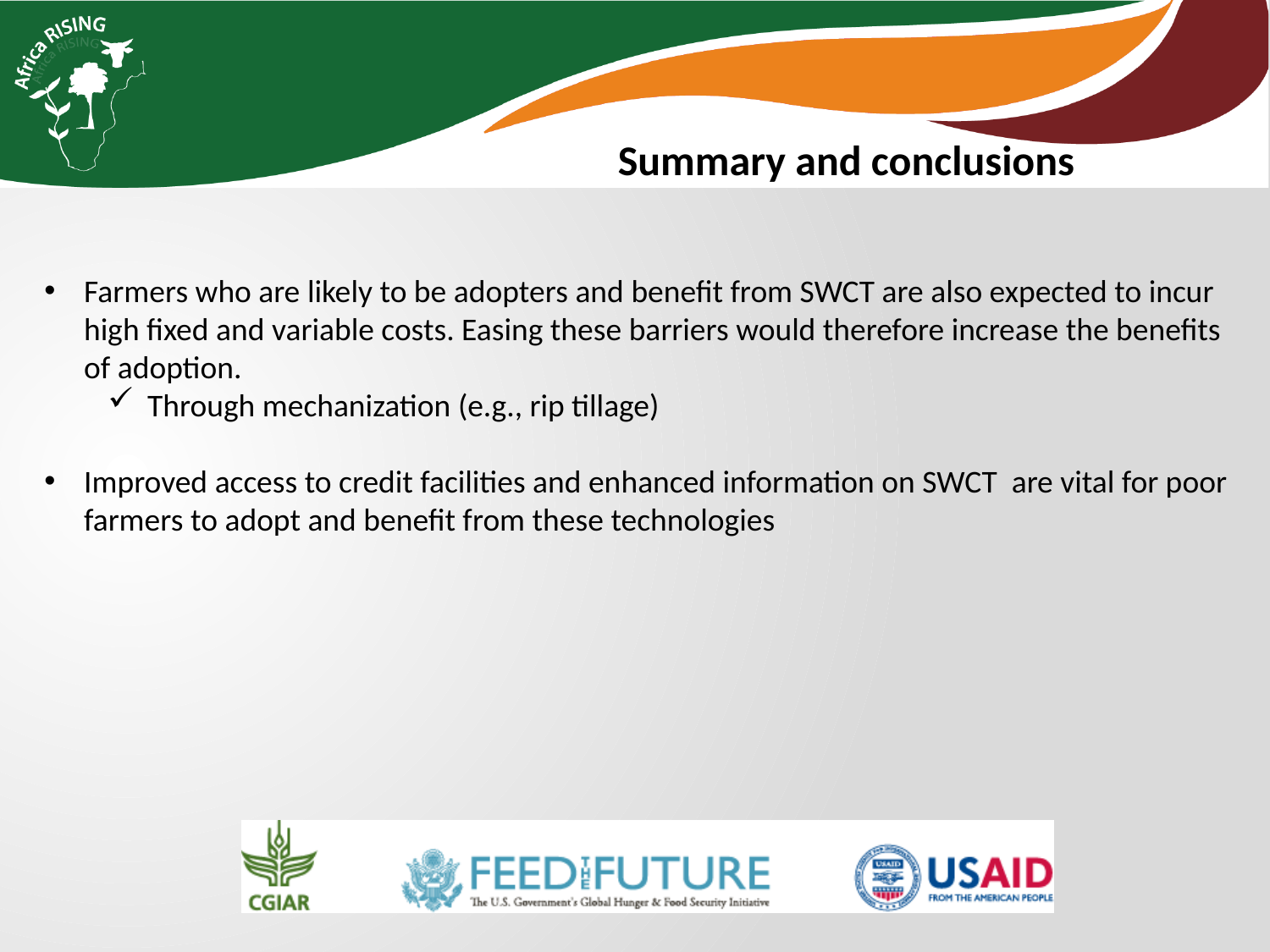

Summary and conclusions
Farmers who are likely to be adopters and benefit from SWCT are also expected to incur high fixed and variable costs. Easing these barriers would therefore increase the benefits of adoption.
Through mechanization (e.g., rip tillage)

Improved access to credit facilities and enhanced information on SWCT  are vital for poor farmers to adopt and benefit from these technologies